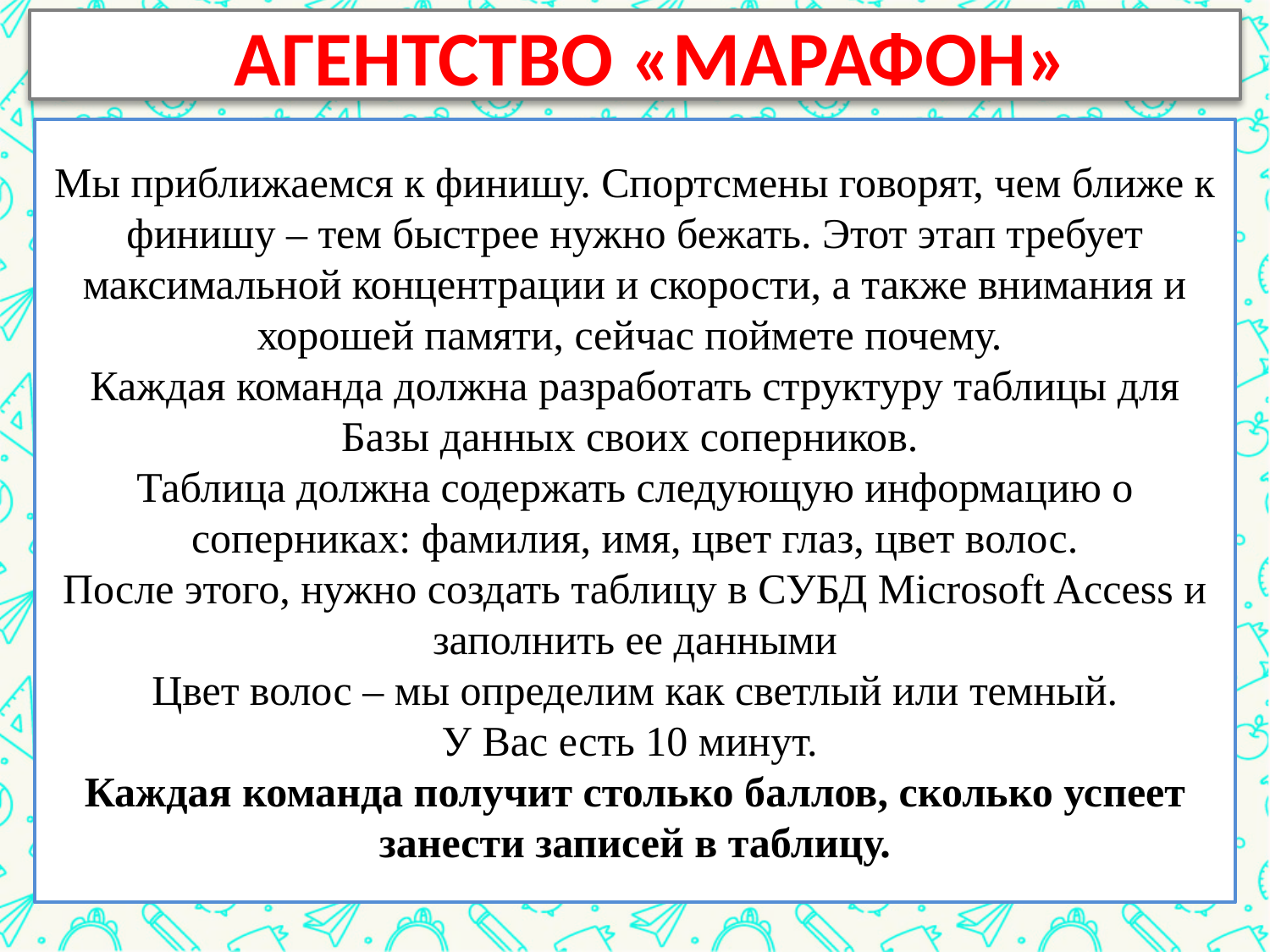

АГЕНТСТВО «МАРАФОН»

Мы приближаемся к финишу. Спортсмены говорят, чем ближе к финишу – тем быстрее нужно бежать. Этот этап требует максимальной концентрации и скорости, а также внимания и хорошей памяти, сейчас поймете почему.
Каждая команда должна разработать структуру таблицы для Базы данных своих соперников.
Таблица должна содержать следующую информацию о соперниках: фамилия, имя, цвет глаз, цвет волос.
После этого, нужно создать таблицу в СУБД Microsoft Access и заполнить ее данными
Цвет волос – мы определим как светлый или темный.
У Вас есть 10 минут.
Каждая команда получит столько баллов, сколько успеет занести записей в таблицу.